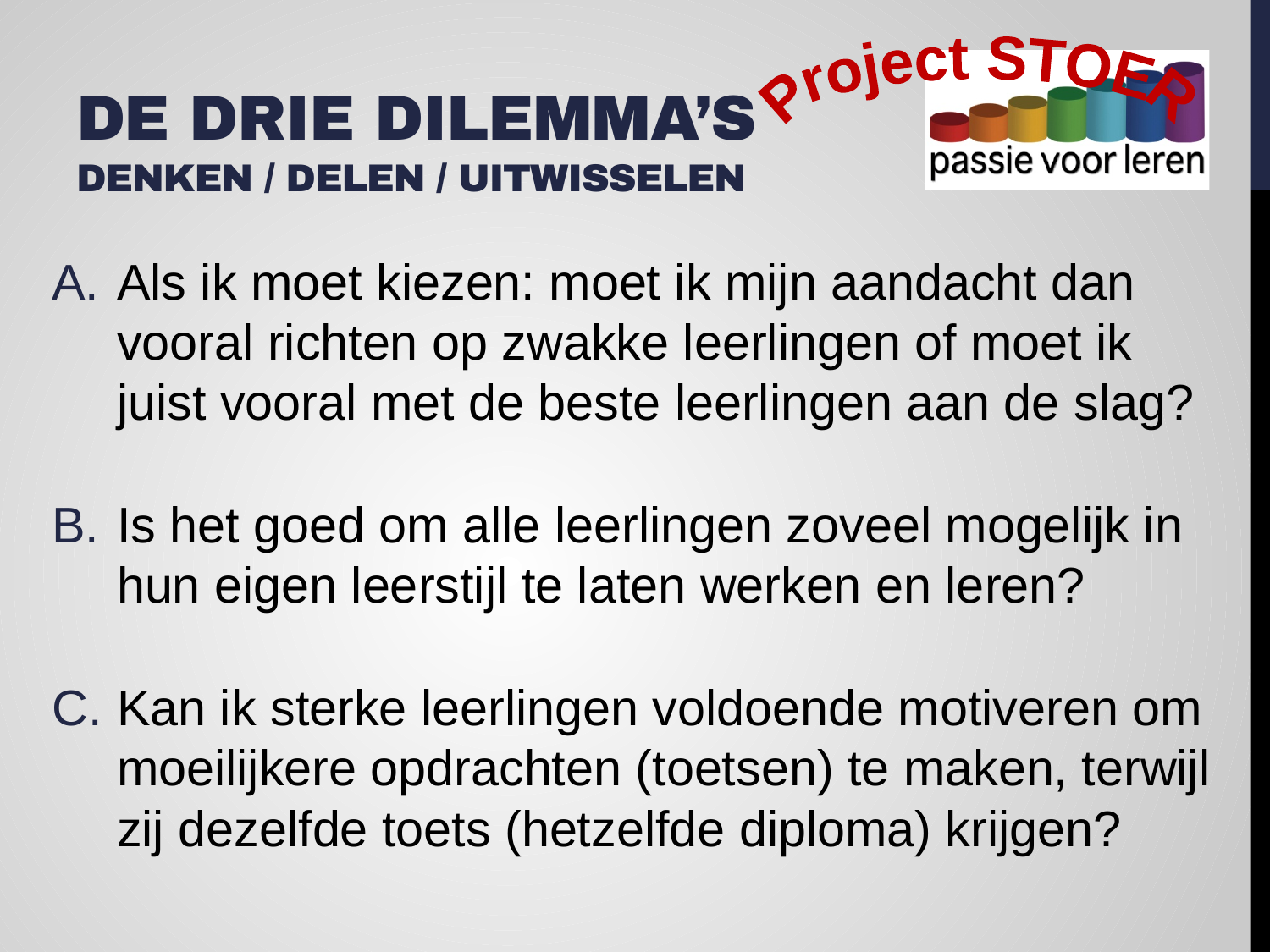

# De drie dilemma’s Denken / delen / uitwisselen
Als ik moet kiezen: moet ik mijn aandacht dan vooral richten op zwakke leerlingen of moet ik juist vooral met de beste leerlingen aan de slag?
Is het goed om alle leerlingen zoveel mogelijk in hun eigen leerstijl te laten werken en leren?
Kan ik sterke leerlingen voldoende motiveren om moeilijkere opdrachten (toetsen) te maken, terwijl zij dezelfde toets (hetzelfde diploma) krijgen?